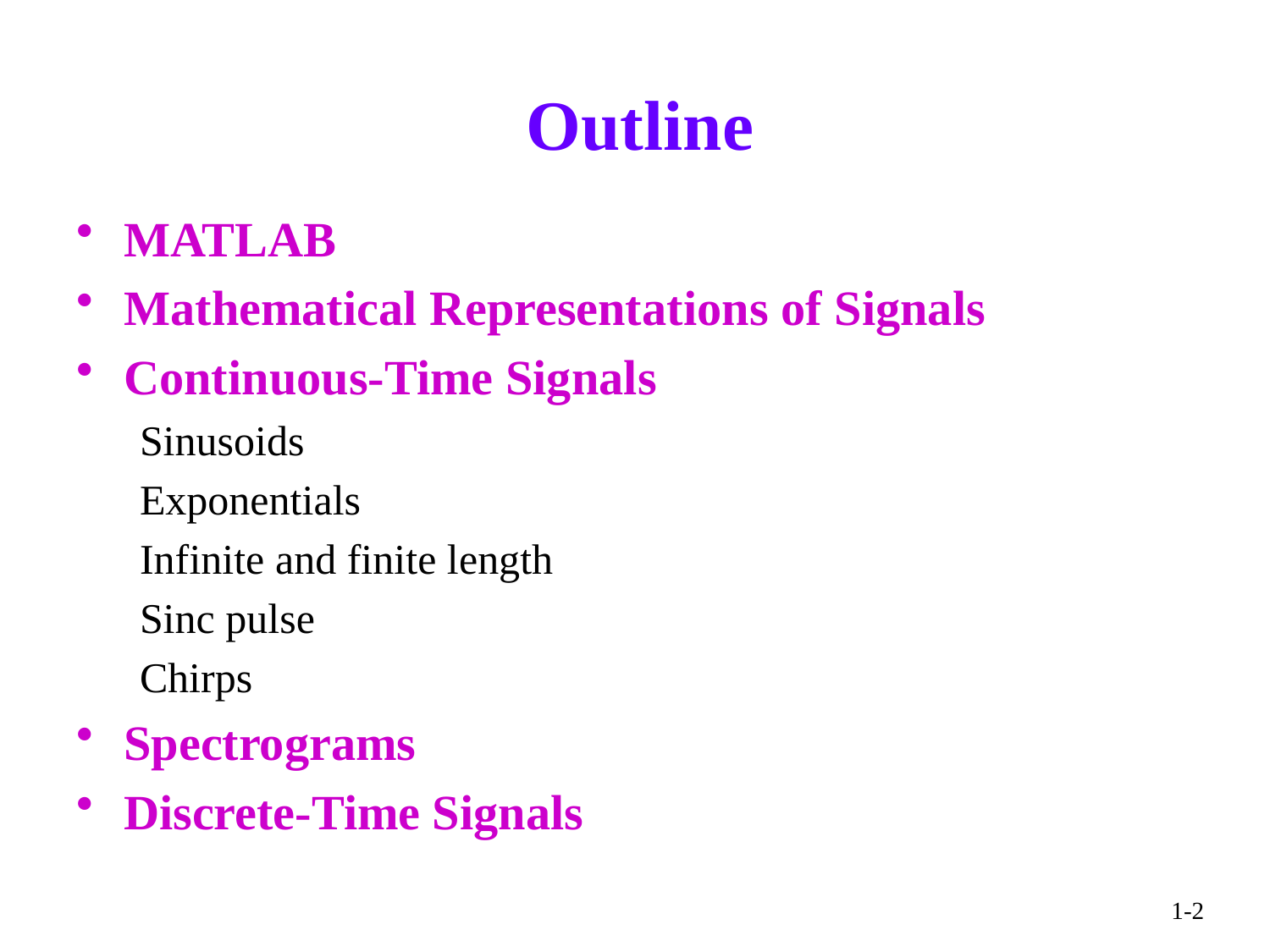

# Outline
MATLAB
Mathematical Representations of Signals
Continuous-Time Signals
Sinusoids
Exponentials
Infinite and finite length
Sinc pulse
Chirps
Spectrograms
Discrete-Time Signals
1-2